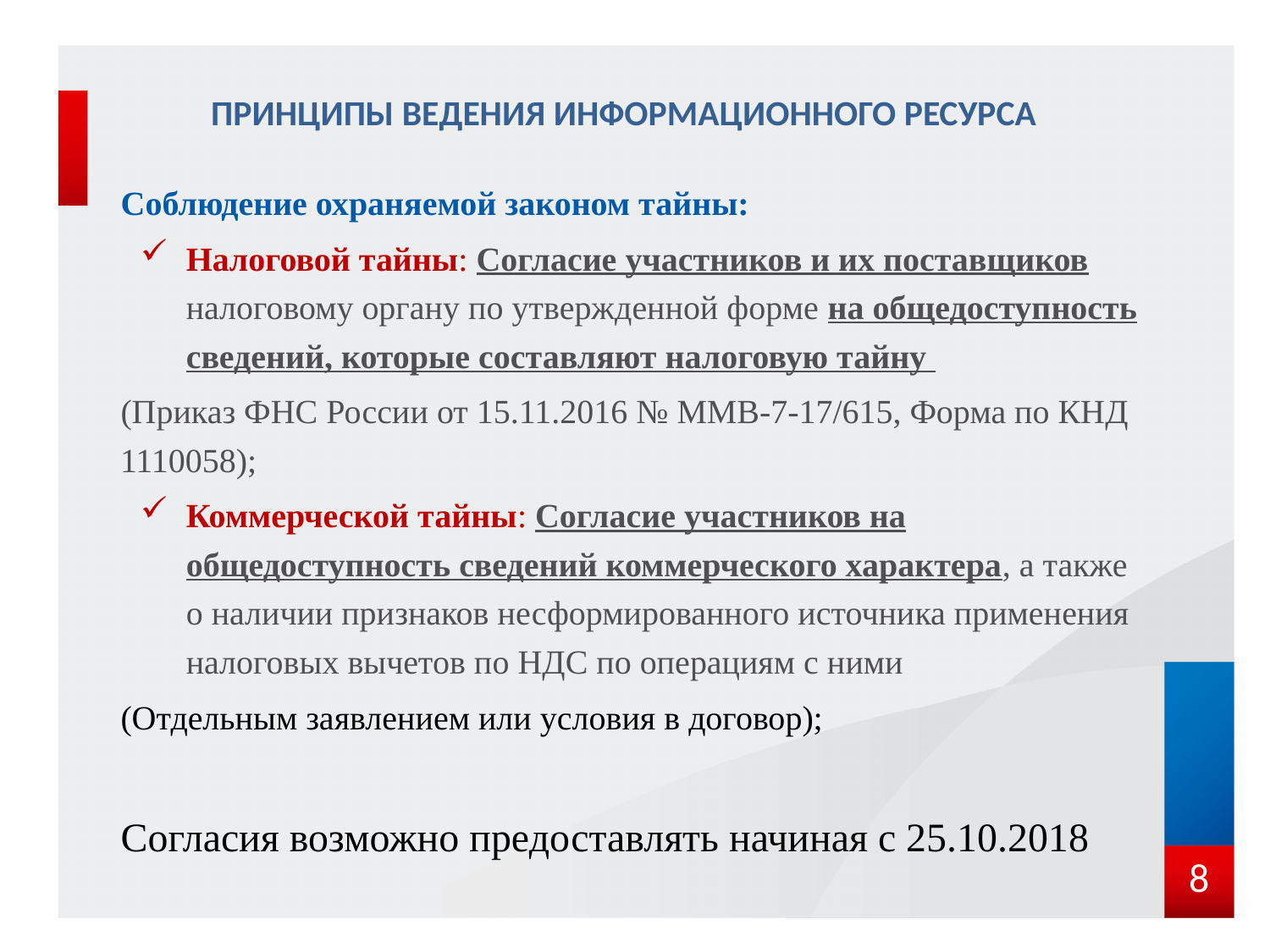

# ПРИНЦИПЫ ВЕДЕНИЯ ИНФОРМАЦИОННОГО РЕСУРСА
Соблюдение охраняемой законом тайны:
Налоговой тайны: Согласие участников и их поставщиков налоговому органу по утвержденной форме на общедоступность сведений, которые составляют налоговую тайну
(Приказ ФНС России от 15.11.2016 № ММВ-7-17/615, Форма по КНД 1110058);
Коммерческой тайны: Согласие участников на общедоступность сведений коммерческого характера, а также о наличии признаков несформированного источника применения налоговых вычетов по НДС по операциям с ними
(Отдельным заявлением или условия в договор);

Согласия возможно предоставлять начиная с 25.10.2018

8